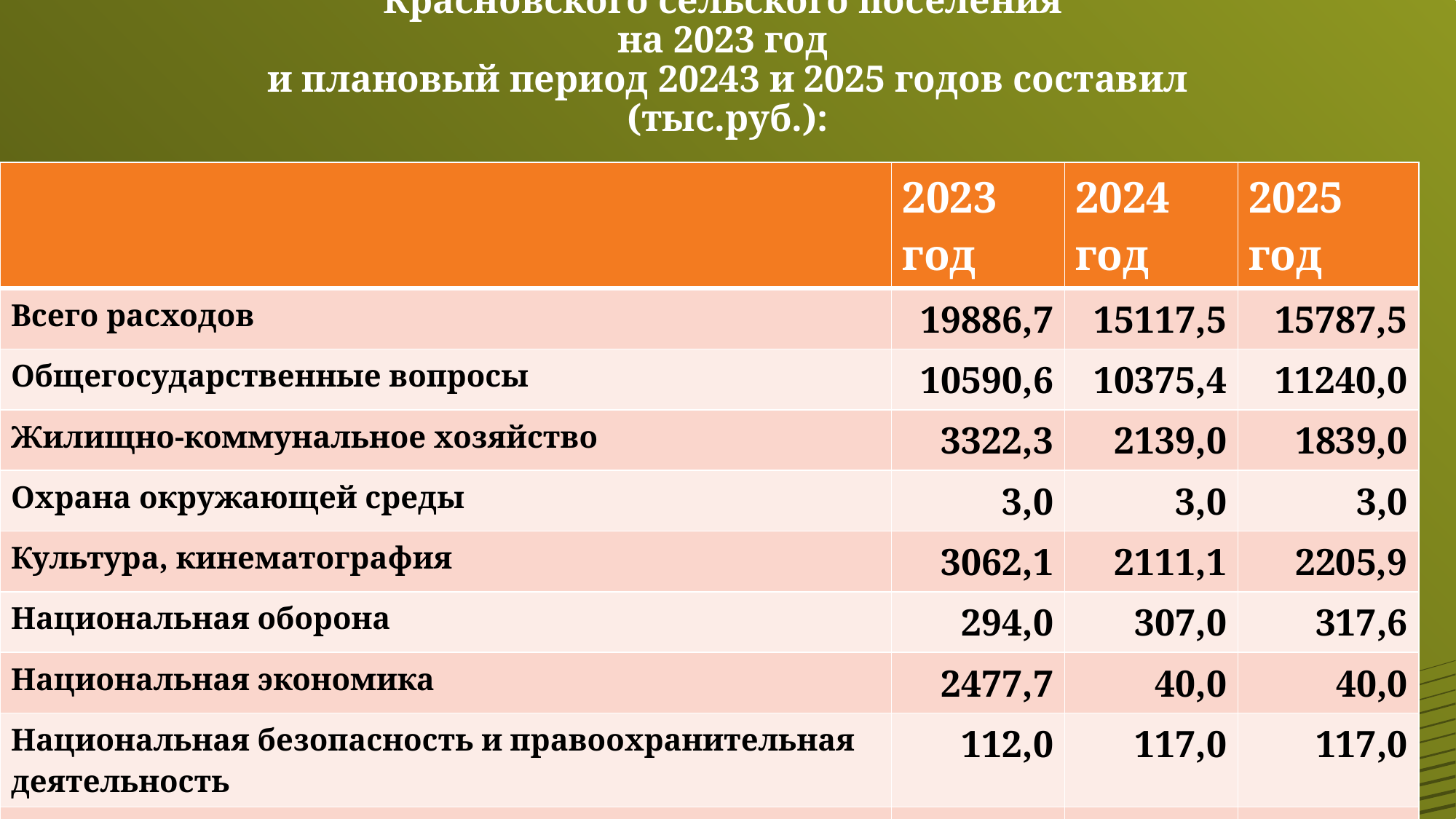

# Запланированный объем расходов бюджета Красновского сельского поселения на 2023 год и плановый период 20243 и 2025 годов составил (тыс.руб.):
|  | 2023 год | 2024 год | 2025 год |
| --- | --- | --- | --- |
| Всего расходов | 19886,7 | 15117,5 | 15787,5 |
| Общегосударственные вопросы | 10590,6 | 10375,4 | 11240,0 |
| Жилищно-коммунальное хозяйство | 3322,3 | 2139,0 | 1839,0 |
| Охрана окружающей среды | 3,0 | 3,0 | 3,0 |
| Культура, кинематография | 3062,1 | 2111,1 | 2205,9 |
| Национальная оборона | 294,0 | 307,0 | 317,6 |
| Национальная экономика | 2477,7 | 40,0 | 40,0 |
| Национальная безопасность и правоохранительная деятельность | 112,0 | 117,0 | 117,0 |
| Физическая культура и спорт | 10,0 | 10,0 | 10,0 |
| Образование | 15,0 | 15,0 | 15,0 |